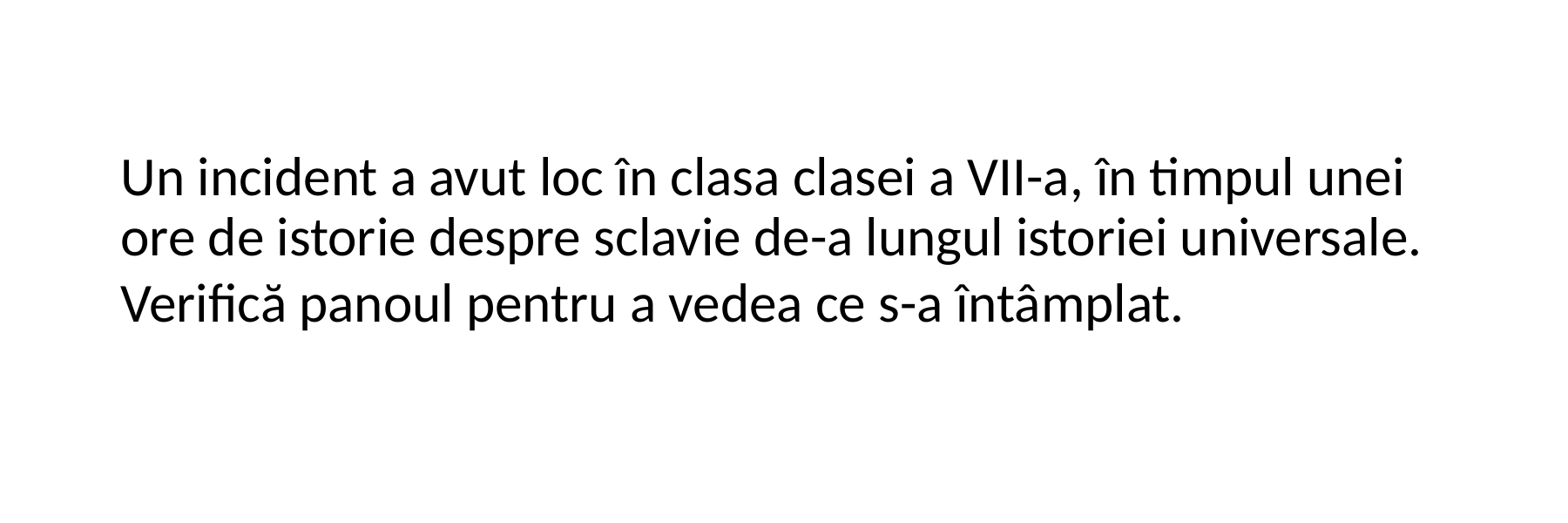

Un incident a avut loc în clasa clasei a VII-a, în timpul unei ore de istorie despre sclavie de-a lungul istoriei universale.
Verifică panoul pentru a vedea ce s-a întâmplat.